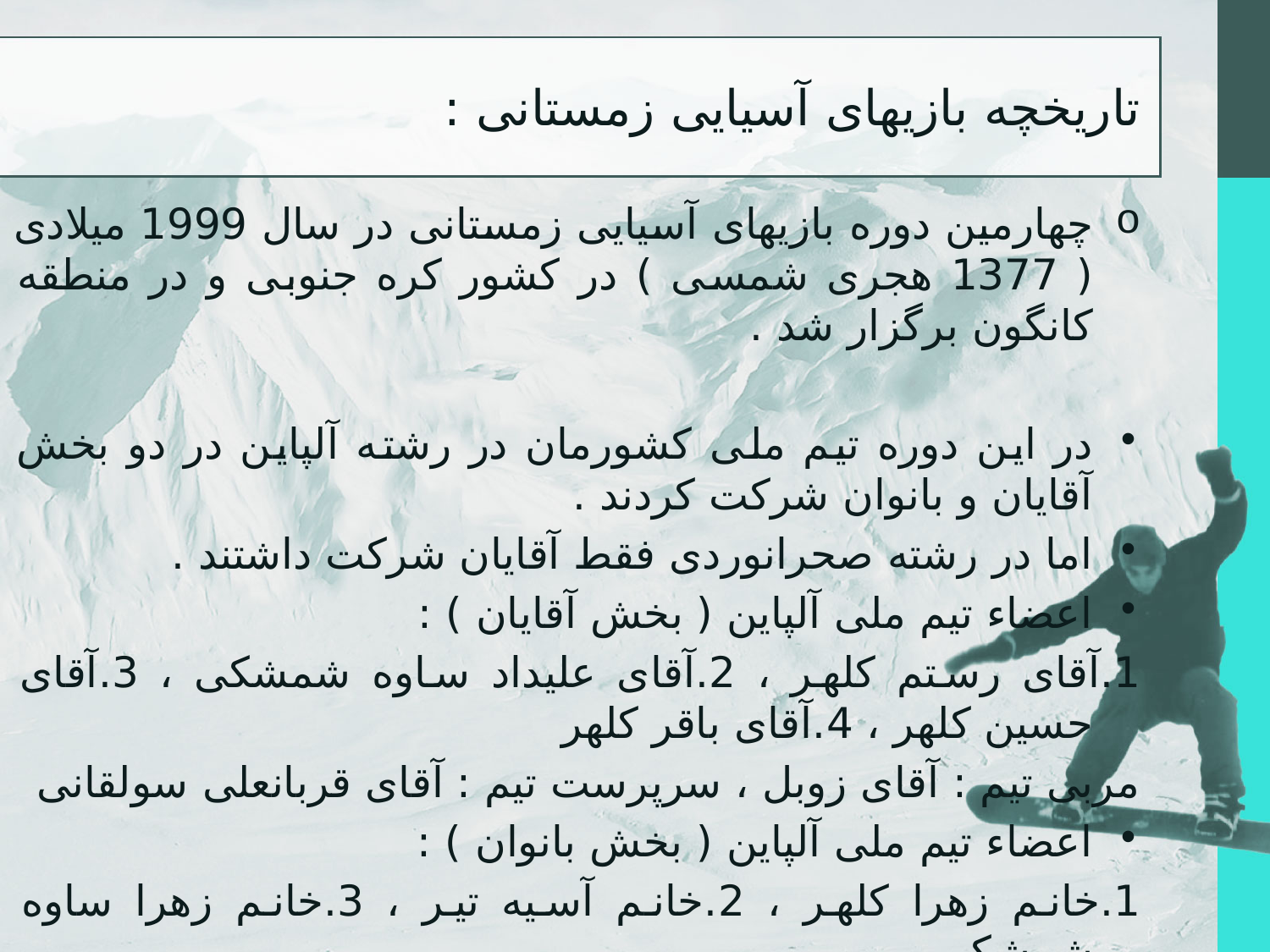

# تاریخچه بازیهای آسیایی زمستانی :
چهارمین دوره بازیهای آسیایی زمستانی در سال 1999 میلادی ( 1377 هجری شمسی ) در کشور کره جنوبی و در منطقه کانگون برگزار شد .

در این دوره تیم ملی کشورمان در رشته آلپاین در دو بخش آقایان و بانوان شرکت کردند .
اما در رشته صحرانوردی فقط آقایان شرکت داشتند .
اعضاء تیم ملی آلپاین ( بخش آقایان ) :
1.آقای رستم کلهر ، 2.آقای علیداد ساوه شمشکی ، 3.آقای حسین کلهر ، 4.آقای باقر کلهر
مربی تیم : آقای زوبل ، سرپرست تیم : آقای قربانعلی سولقانی
اعضاء تیم ملی آلپاین ( بخش بانوان ) :
1.خانم زهرا کلهر ، 2.خانم آسیه تیر ، 3.خانم زهرا ساوه شمشکی
مربی تیم : خانم مهین ساوه شمشکی ، سرپرست تیم : خانم افسانه ساوه شمشکی